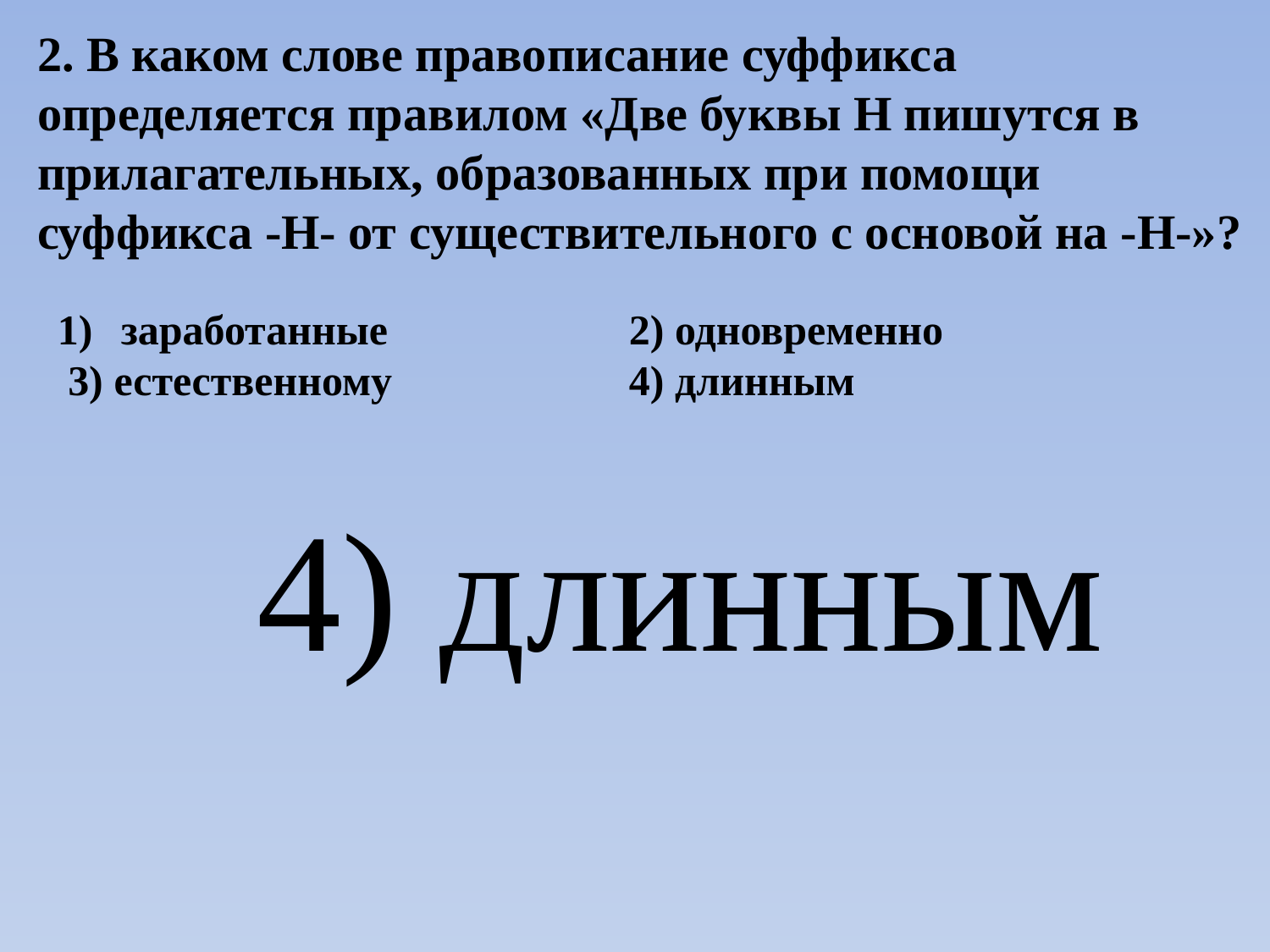

2. В каком слове правописание суффикса определяется правилом «Две буквы Н пишутся в прилагательных, образованных при помощи суффикса -Н- от существительного с основой на -Н-»?
заработанные		2) одновременно
 3) естественному		4) длинным
4) длинным